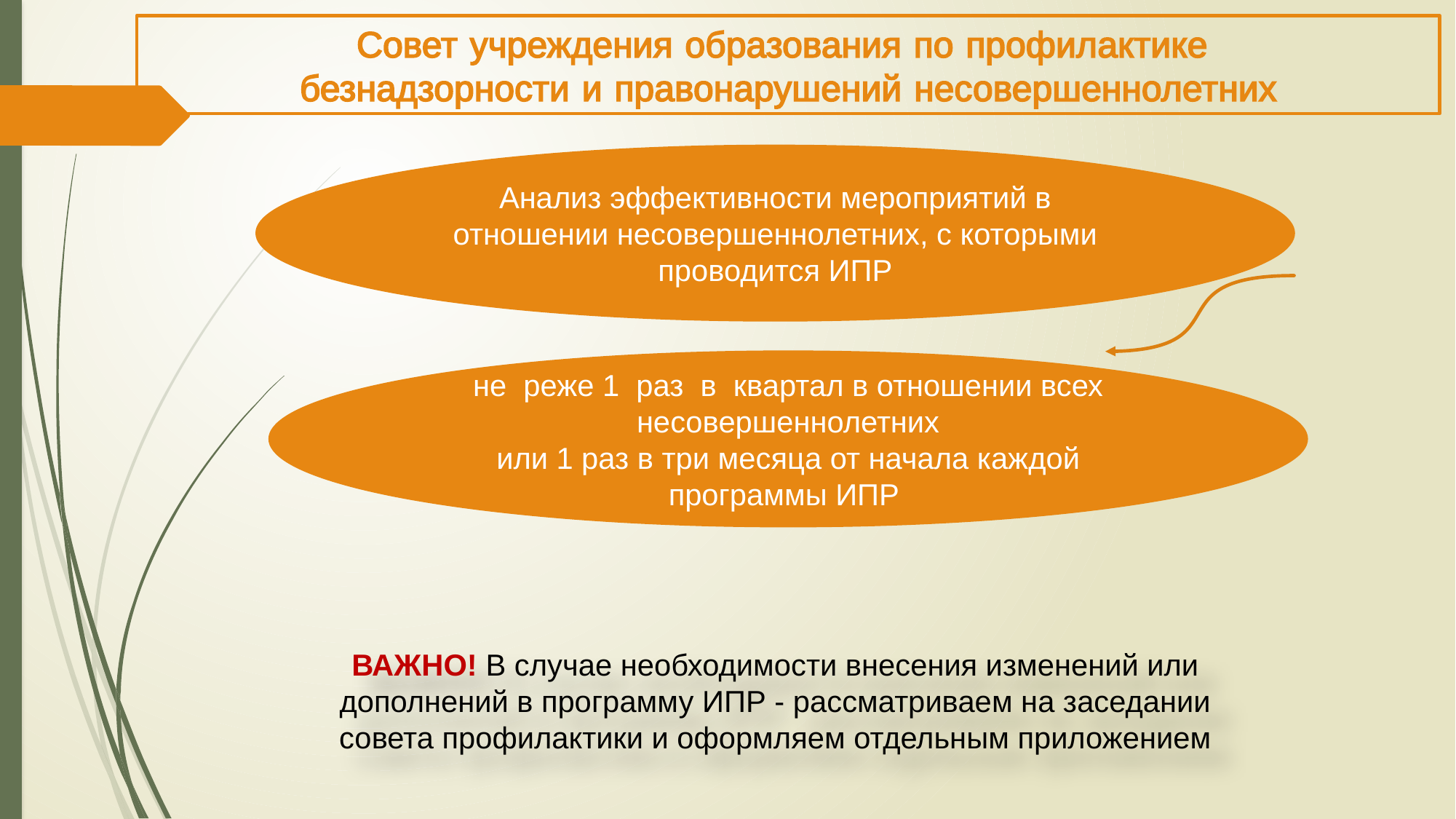

Совет учреждения образования по профилактике
безнадзорности и правонарушений несовершеннолетних
Анализ эффективности мероприятий в отношении несовершеннолетних, с которыми проводится ИПР
не  реже 1  раз  в  квартал в отношении всех несовершеннолетних
или 1 раз в три месяца от начала каждой программы ИПР
ВАЖНО! В случае необходимости внесения изменений или дополнений в программу ИПР - рассматриваем на заседании совета профилактики и оформляем отдельным приложением